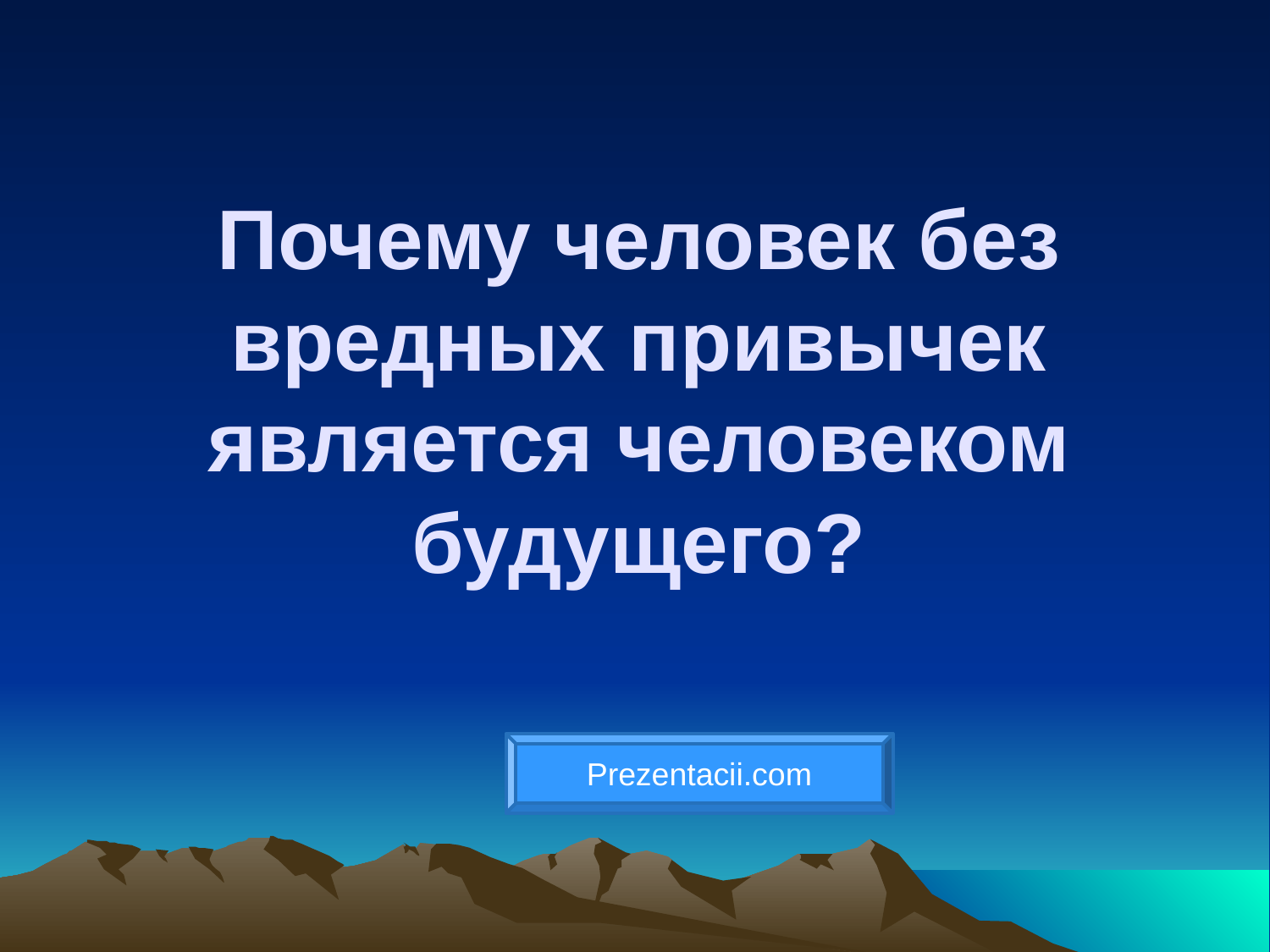

# Почему человек без вредных привычек является человеком будущего?
Prezentacii.com